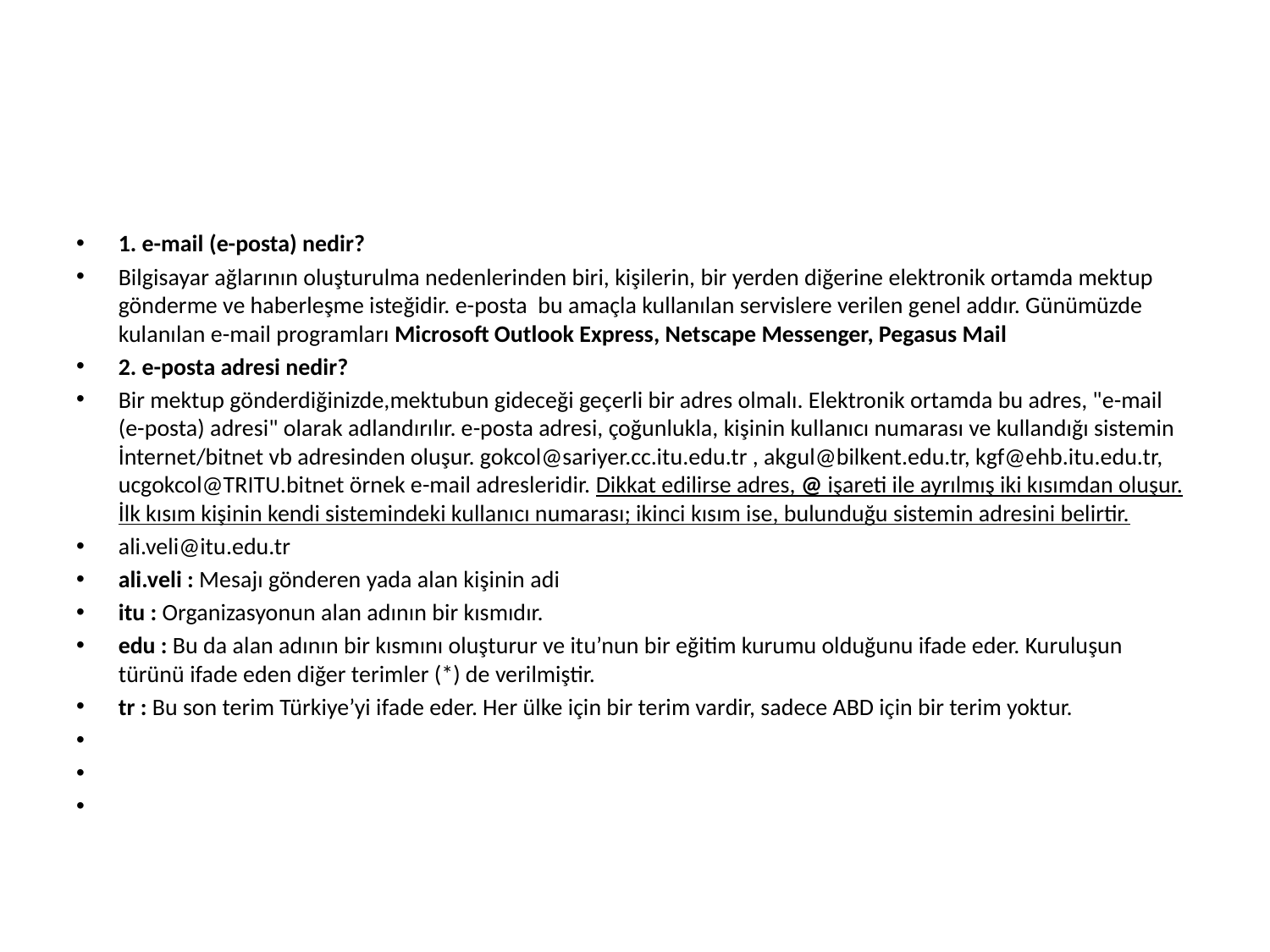

#
1. e-mail (e-posta) nedir?
Bilgisayar ağlarının oluşturulma nedenlerinden biri, kişilerin, bir yerden diğerine elektronik ortamda mektup gönderme ve haberleşme isteğidir. e-posta  bu amaçla kullanılan servislere verilen genel addır. Günümüzde kulanılan e-mail programları Microsoft Outlook Express, Netscape Messenger, Pegasus Mail
2. e-posta adresi nedir?
Bir mektup gönderdiğinizde,mektubun gideceği geçerli bir adres olmalı. Elektronik ortamda bu adres, "e-mail (e-posta) adresi" olarak adlandırılır. e-posta adresi, çoğunlukla, kişinin kullanıcı numarası ve kullandığı sistemin İnternet/bitnet vb adresinden oluşur. gokcol@sariyer.cc.itu.edu.tr , akgul@bilkent.edu.tr, kgf@ehb.itu.edu.tr, ucgokcol@TRITU.bitnet örnek e-mail adresleridir. Dikkat edilirse adres, @ işareti ile ayrılmış iki kısımdan oluşur. İlk kısım kişinin kendi sistemindeki kullanıcı numarası; ikinci kısım ise, bulunduğu sistemin adresini belirtir.
ali.veli@itu.edu.tr
ali.veli : Mesajı gönderen yada alan kişinin adi
itu : Organizasyonun alan adının bir kısmıdır.
edu : Bu da alan adının bir kısmını oluşturur ve itu’nun bir eğitim kurumu olduğunu ifade eder. Kuruluşun türünü ifade eden diğer terimler (*) de verilmiştir.
tr : Bu son terim Türkiye’yi ifade eder. Her ülke için bir terim vardir, sadece ABD için bir terim yoktur.